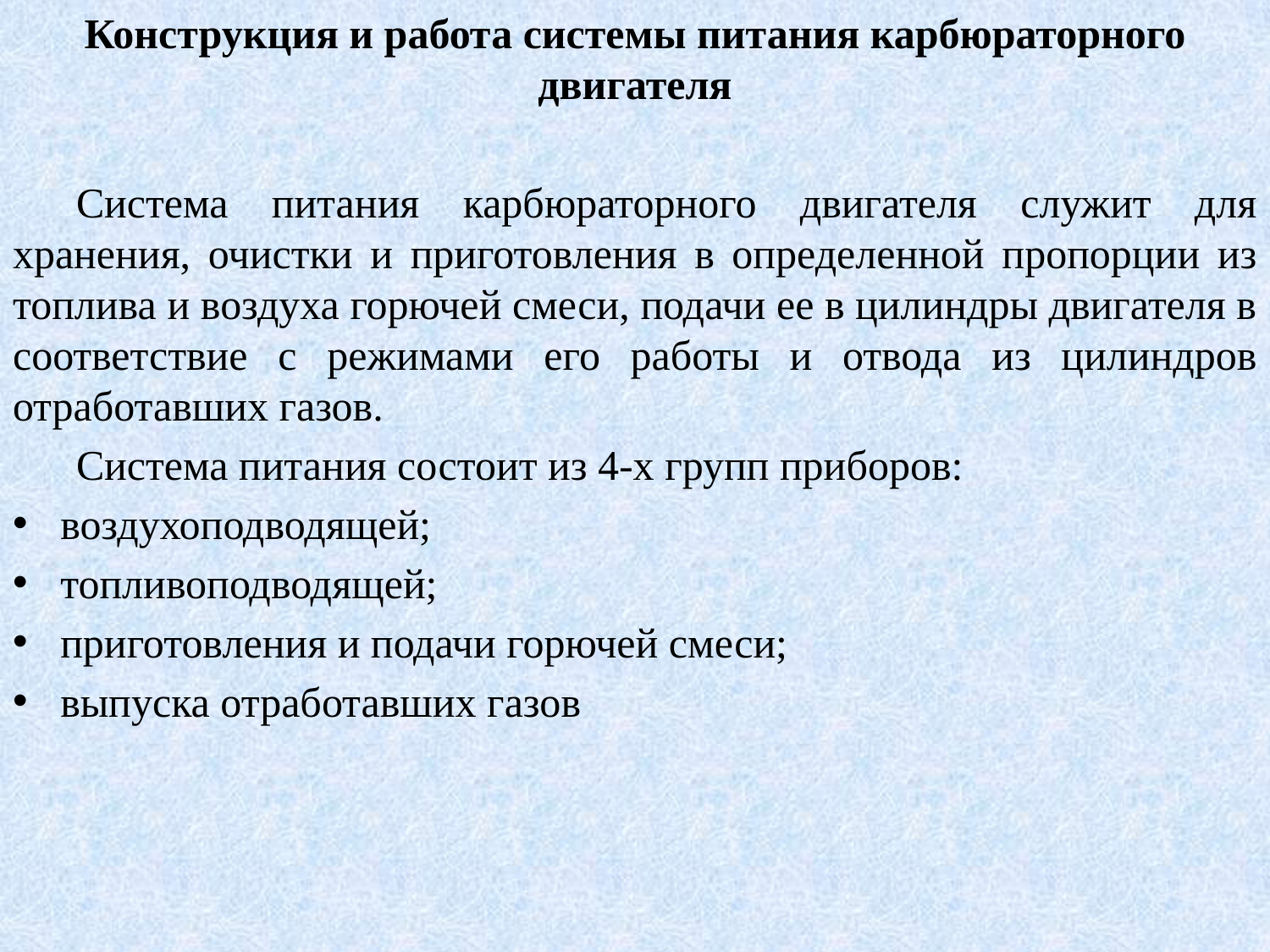

Конструкция и работа системы питания карбюраторного двигателя

Система питания карбюраторного двигателя служит для хранения, очистки и приготовления в определенной пропорции из топлива и воздуха горючей смеси, подачи ее в цилиндры двигателя в соответствие с режимами его работы и отвода из цилиндров отработавших газов.
Система питания состоит из 4-х групп приборов:
воздухоподводящей;
топливоподводящей;
приготовления и подачи горючей смеси;
выпуска отработавших газов